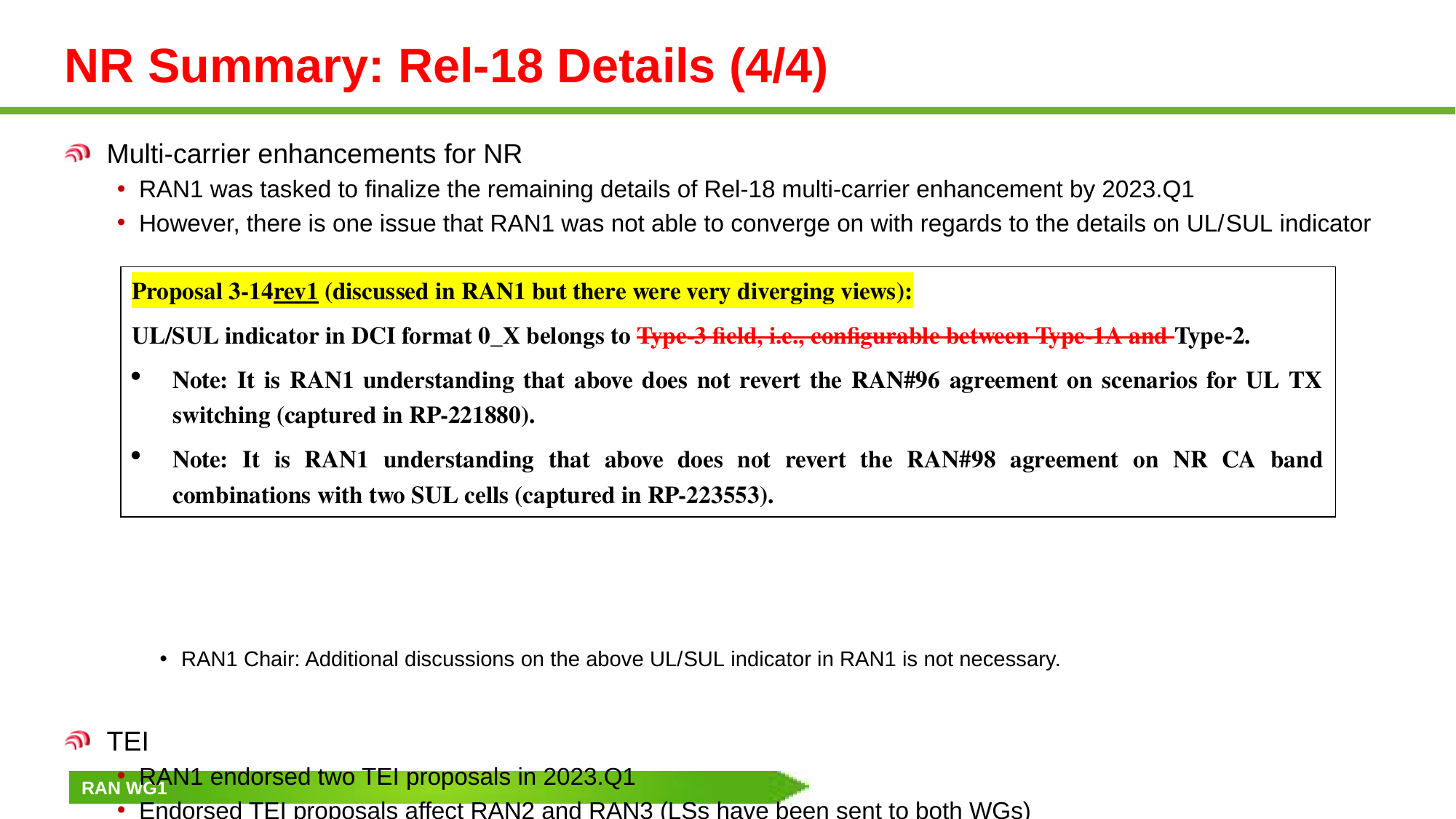

# NR Summary: Rel-18 Details (4/4)
Multi-carrier enhancements for NR
RAN1 was tasked to finalize the remaining details of Rel-18 multi-carrier enhancement by 2023.Q1
However, there is one issue that RAN1 was not able to converge on with regards to the details on UL/SUL indicator

RAN1 Chair: Additional discussions on the above UL/SUL indicator in RAN1 is not necessary.

TEI
RAN1 endorsed two TEI proposals in 2023.Q1
Endorsed TEI proposals affect RAN2 and RAN3 (LSs have been sent to both WGs)
To align the TEI CR submission across WGs, RAN1 CRs on Rel-18 TEI will be submitted in RAN#102 (December)

| Proposal 3-14rev1 (discussed in RAN1 but there were very diverging views): UL/SUL indicator in DCI format 0\_X belongs to Type-3 field, i.e., configurable between Type-1A and Type-2. Note: It is RAN1 understanding that above does not revert the RAN#96 agreement on scenarios for UL TX switching (captured in RP-221880). Note: It is RAN1 understanding that above does not revert the RAN#98 agreement on NR CA band combinations with two SUL cells (captured in RP-223553). |
| --- |